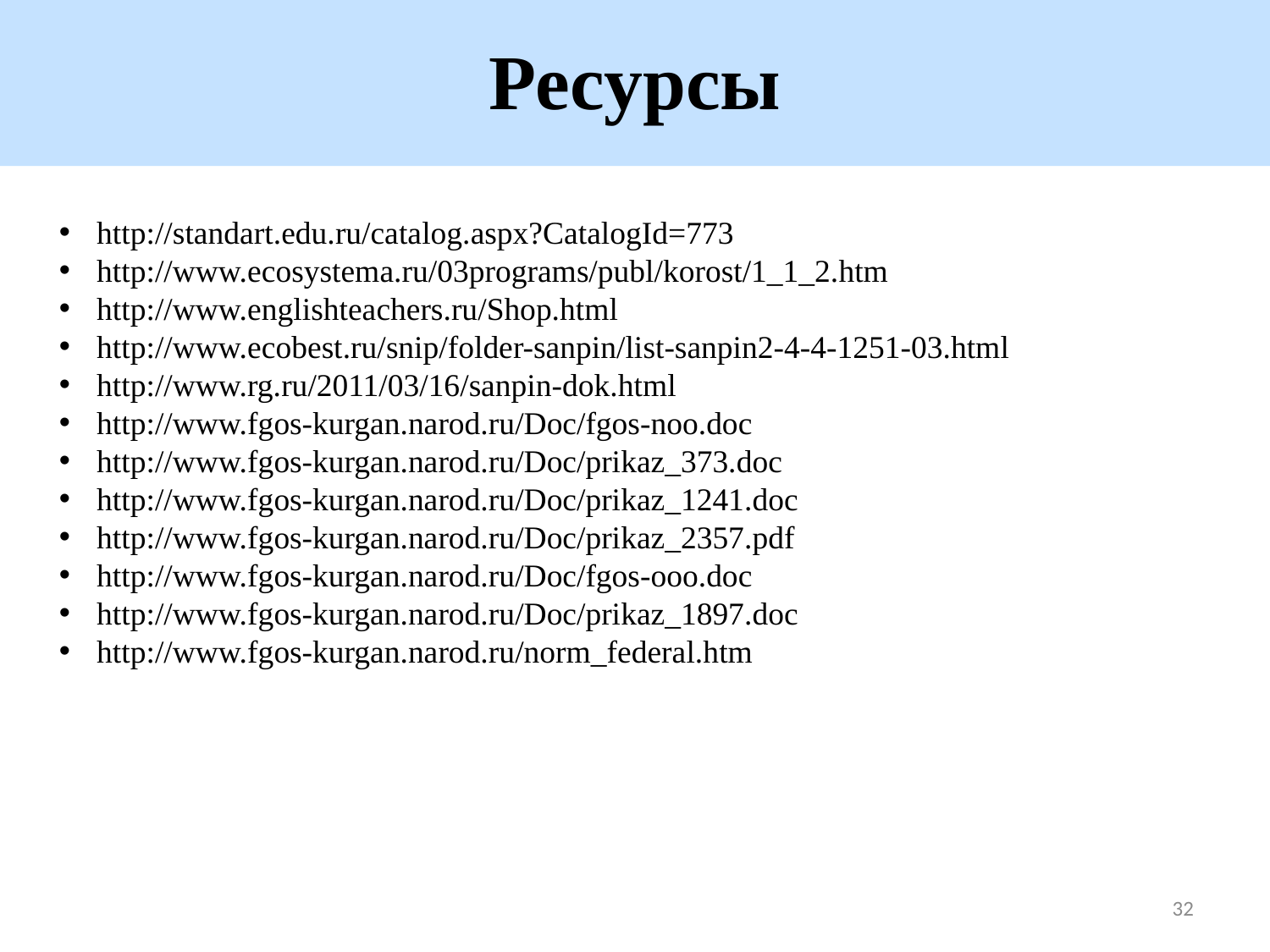

Ресурсы
http://standart.edu.ru/catalog.aspx?CatalogId=773
http://www.ecosystema.ru/03programs/publ/korost/1_1_2.htm
http://www.englishteachers.ru/Shop.html
http://www.ecobest.ru/snip/folder-sanpin/list-sanpin2-4-4-1251-03.html
http://www.rg.ru/2011/03/16/sanpin-dok.html
http://www.fgos-kurgan.narod.ru/Doc/fgos-noo.doc
http://www.fgos-kurgan.narod.ru/Doc/prikaz_373.doc
http://www.fgos-kurgan.narod.ru/Doc/prikaz_1241.doc
http://www.fgos-kurgan.narod.ru/Doc/prikaz_2357.pdf
http://www.fgos-kurgan.narod.ru/Doc/fgos-ooo.doc
http://www.fgos-kurgan.narod.ru/Doc/prikaz_1897.doc
http://www.fgos-kurgan.narod.ru/norm_federal.htm
32